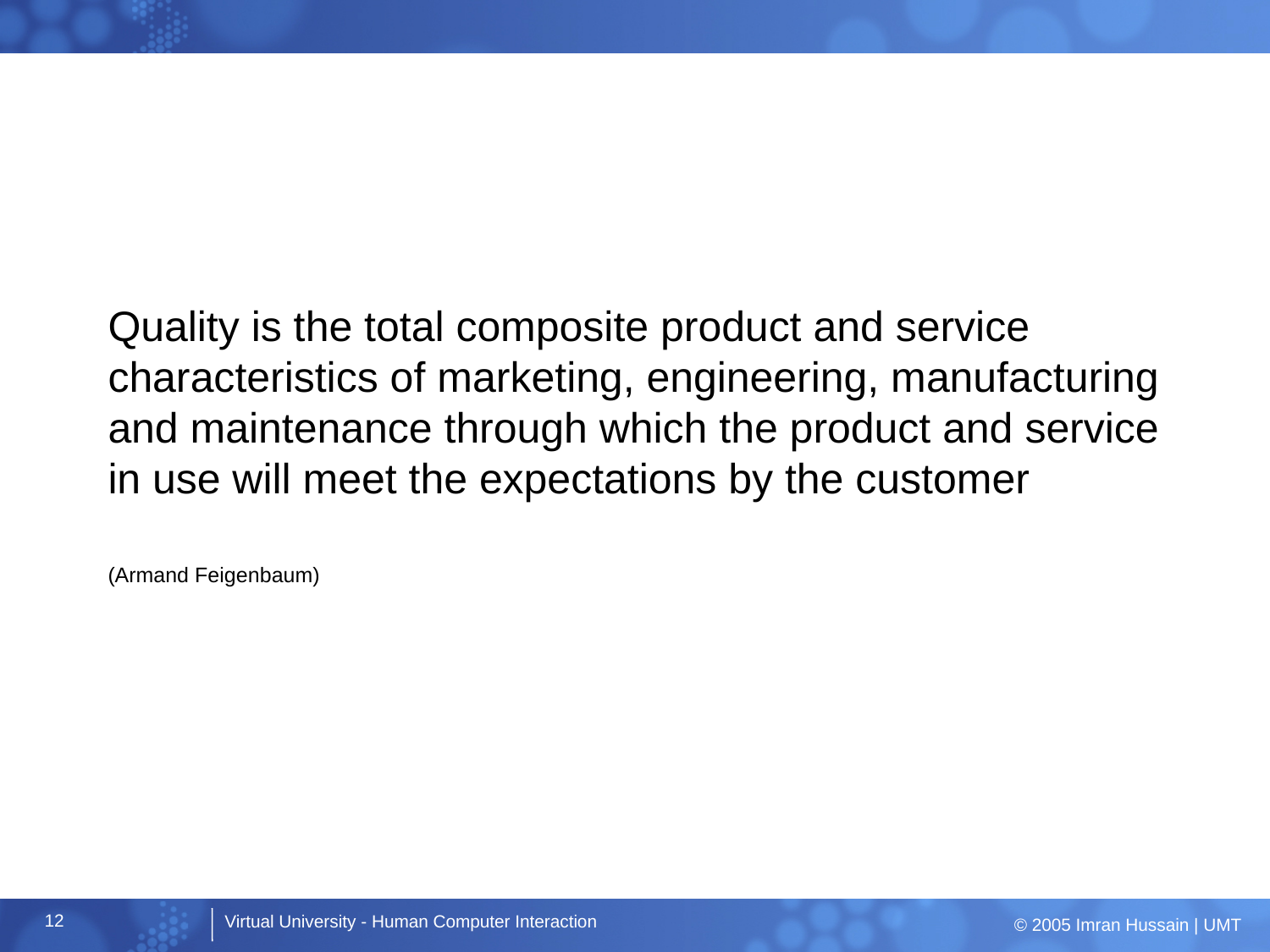

# Quality is the total composite product and service characteristics of marketing, engineering, manufacturing and maintenance through which the product and service in use will meet the expectations by the customer (Armand Feigenbaum)